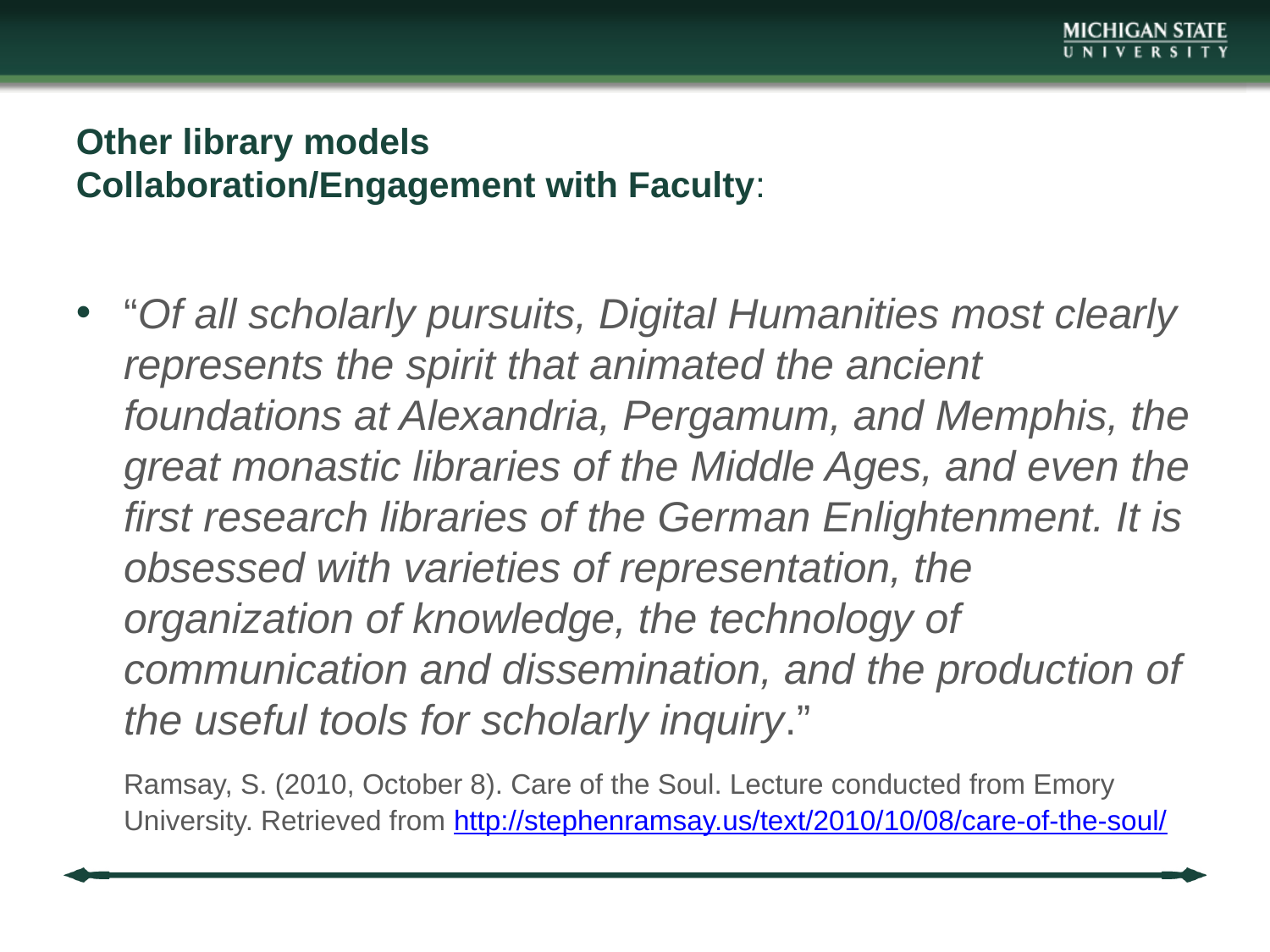

# Other library models Collaboration/Engagement with Faculty:
“Of all scholarly pursuits, Digital Humanities most clearly represents the spirit that animated the ancient foundations at Alexandria, Pergamum, and Memphis, the great monastic libraries of the Middle Ages, and even the first research libraries of the German Enlightenment. It is obsessed with varieties of representation, the organization of knowledge, the technology of communication and dissemination, and the production of the useful tools for scholarly inquiry.”
	Ramsay, S. (2010, October 8). Care of the Soul. Lecture conducted from Emory University. Retrieved from http://stephenramsay.us/text/2010/10/08/care-of-the-soul/